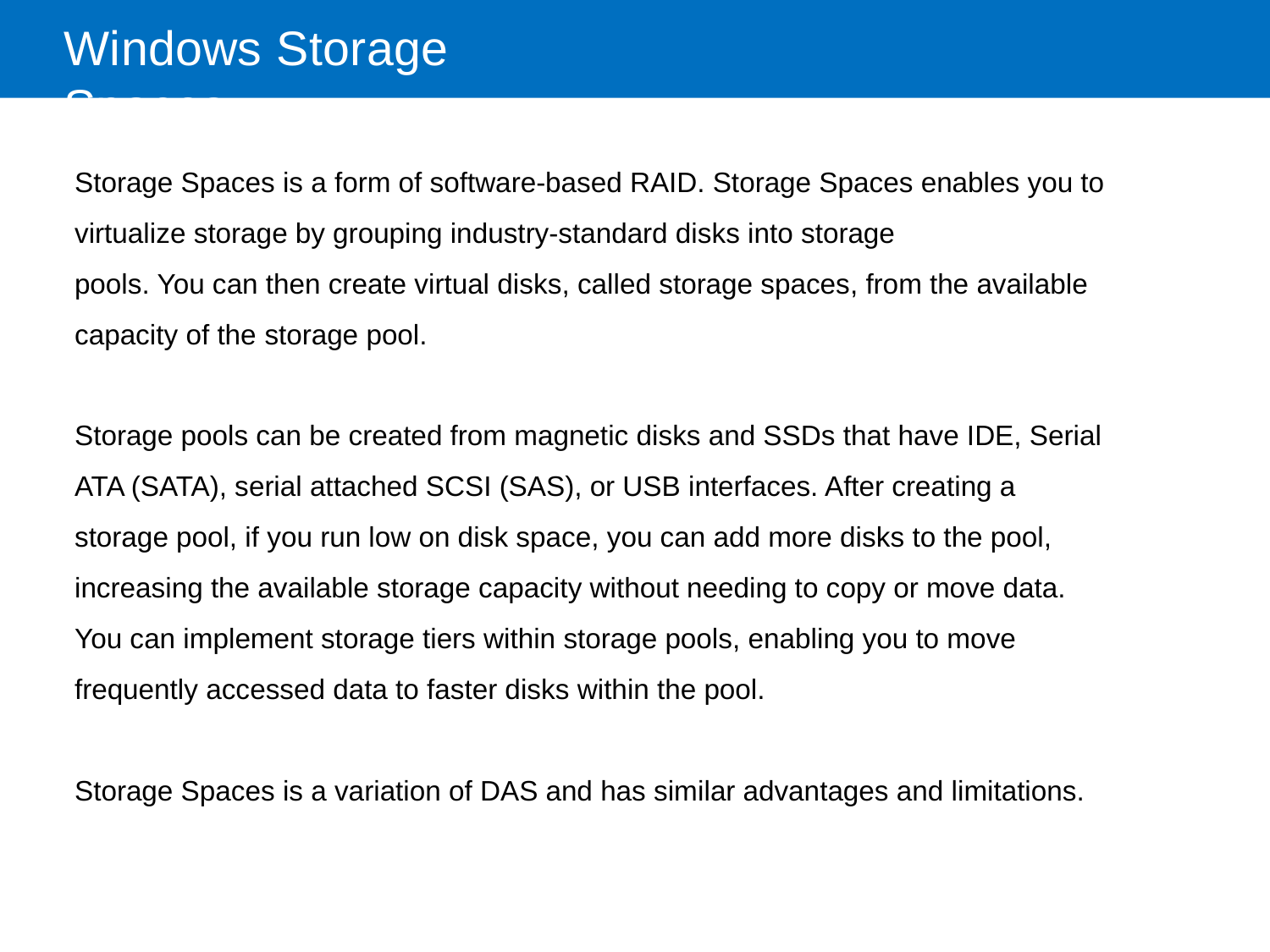

# Windows Storage Spaces
Storage Spaces is a form of software-based RAID. Storage Spaces enables you to virtualize storage by grouping industry-standard disks into storage
pools. You can then create virtual disks, called storage spaces, from the available capacity of the storage pool.

Storage pools can be created from magnetic disks and SSDs that have IDE, Serial ATA (SATA), serial attached SCSI (SAS), or USB interfaces. After creating a storage pool, if you run low on disk space, you can add more disks to the pool, increasing the available storage capacity without needing to copy or move data. You can implement storage tiers within storage pools, enabling you to move frequently accessed data to faster disks within the pool.

Storage Spaces is a variation of DAS and has similar advantages and limitations.